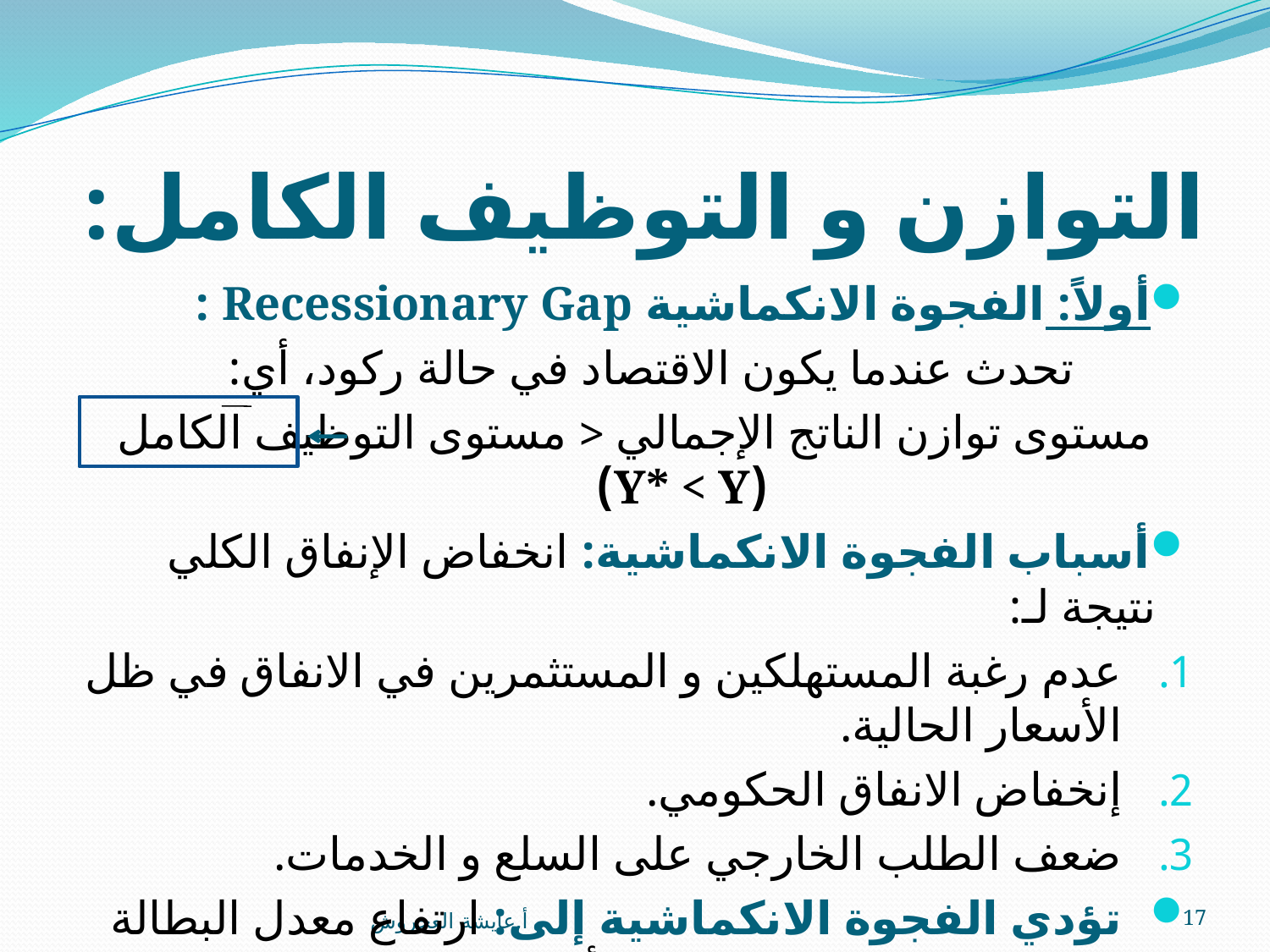

# التوازن و التوظيف الكامل:
أولاً: الفجوة الانكماشية Recessionary Gap :
          تحدث عندما يكون الاقتصاد في حالة ركود، أي:
مستوى توازن الناتج الإجمالي < مستوى التوظيف الكامل (Y* < Y)
أسباب الفجوة الانكماشية: انخفاض الإنفاق الكلي نتيجة لـ:
عدم رغبة المستهلكين و المستثمرين في الانفاق في ظل الأسعار الحالية.
إنخفاض الانفاق الحكومي.
ضعف الطلب الخارجي على السلع و الخدمات.
تؤدي الفجوة الانكماشية إلى: ارتفاع معدل البطالة نتيجة انخفاض الطلب على الأيدي العاملة.

أ.عايشة العجروش
17